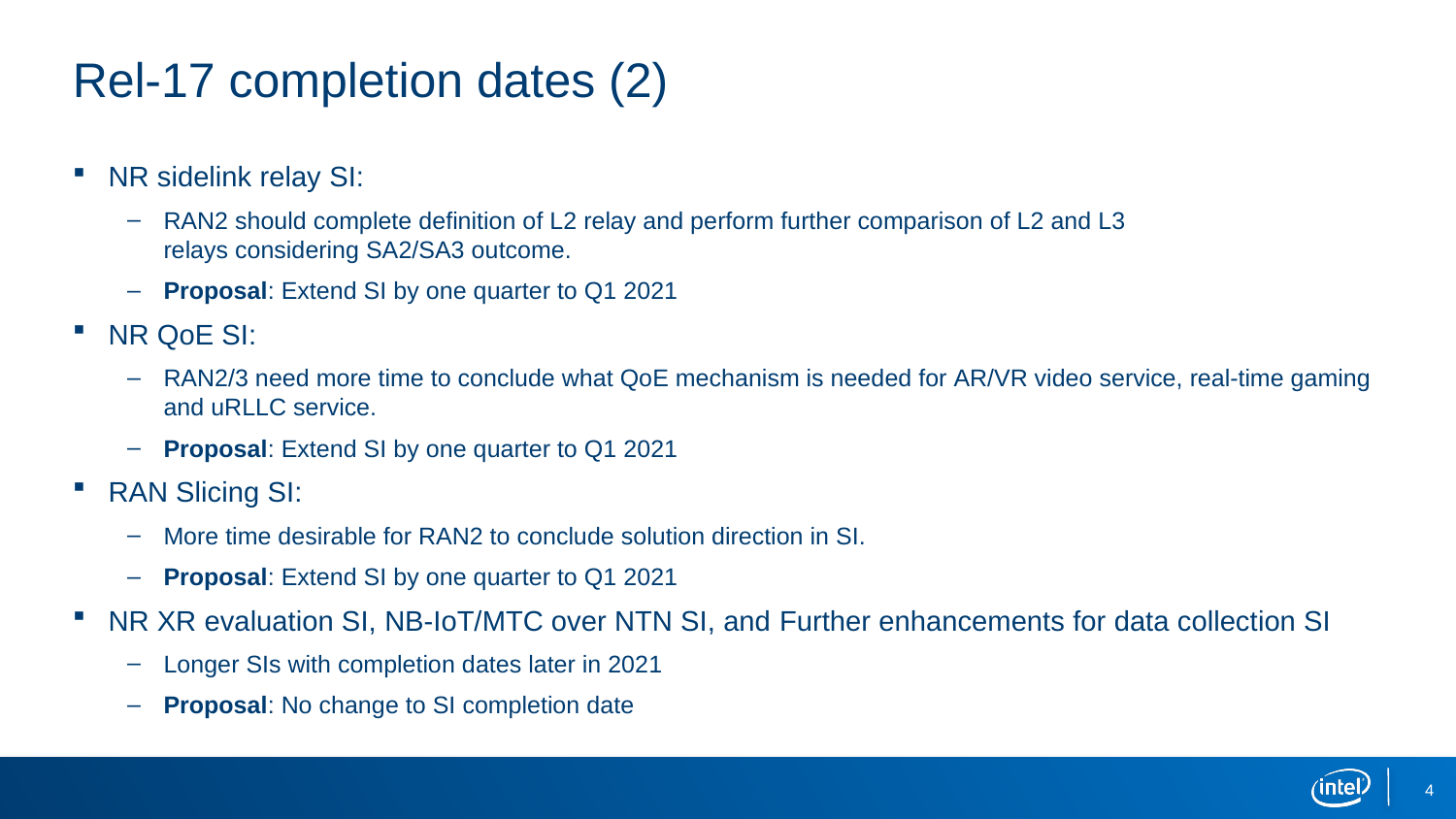

# Rel-17 completion dates (2)
NR sidelink relay SI:
RAN2 should complete definition of L2 relay and perform further comparison of L2 and L3 relays considering SA2/SA3 outcome.
Proposal: Extend SI by one quarter to Q1 2021
NR QoE SI:
RAN2/3 need more time to conclude what QoE mechanism is needed for AR/VR video service, real-time gaming and uRLLC service.
Proposal: Extend SI by one quarter to Q1 2021
RAN Slicing SI:
More time desirable for RAN2 to conclude solution direction in SI.
Proposal: Extend SI by one quarter to Q1 2021
NR XR evaluation SI, NB-IoT/MTC over NTN SI, and Further enhancements for data collection SI
Longer SIs with completion dates later in 2021
Proposal: No change to SI completion date
4